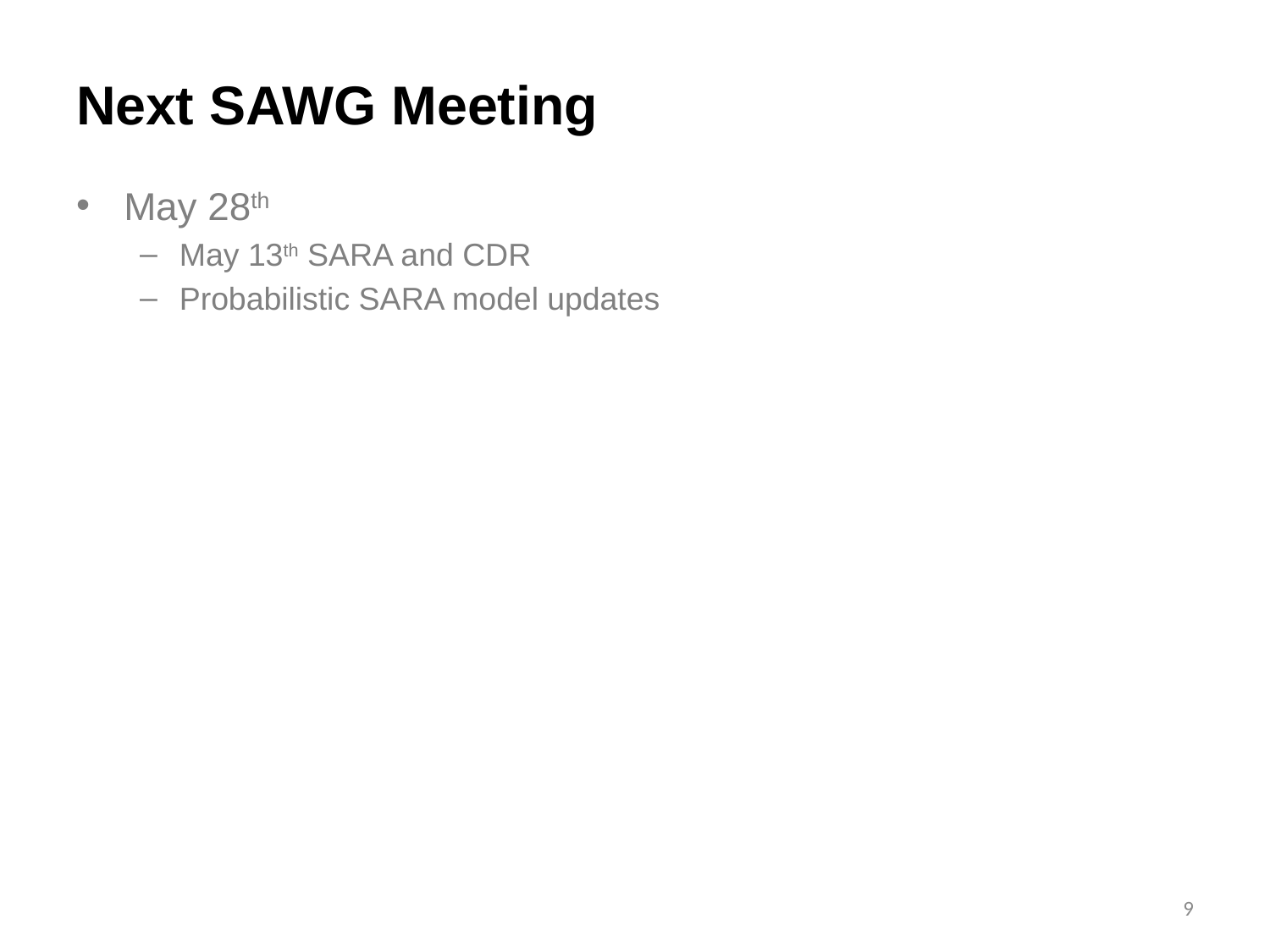

# Next SAWG Meeting

May 28th
May 13th SARA and CDR
Probabilistic SARA model updates

9